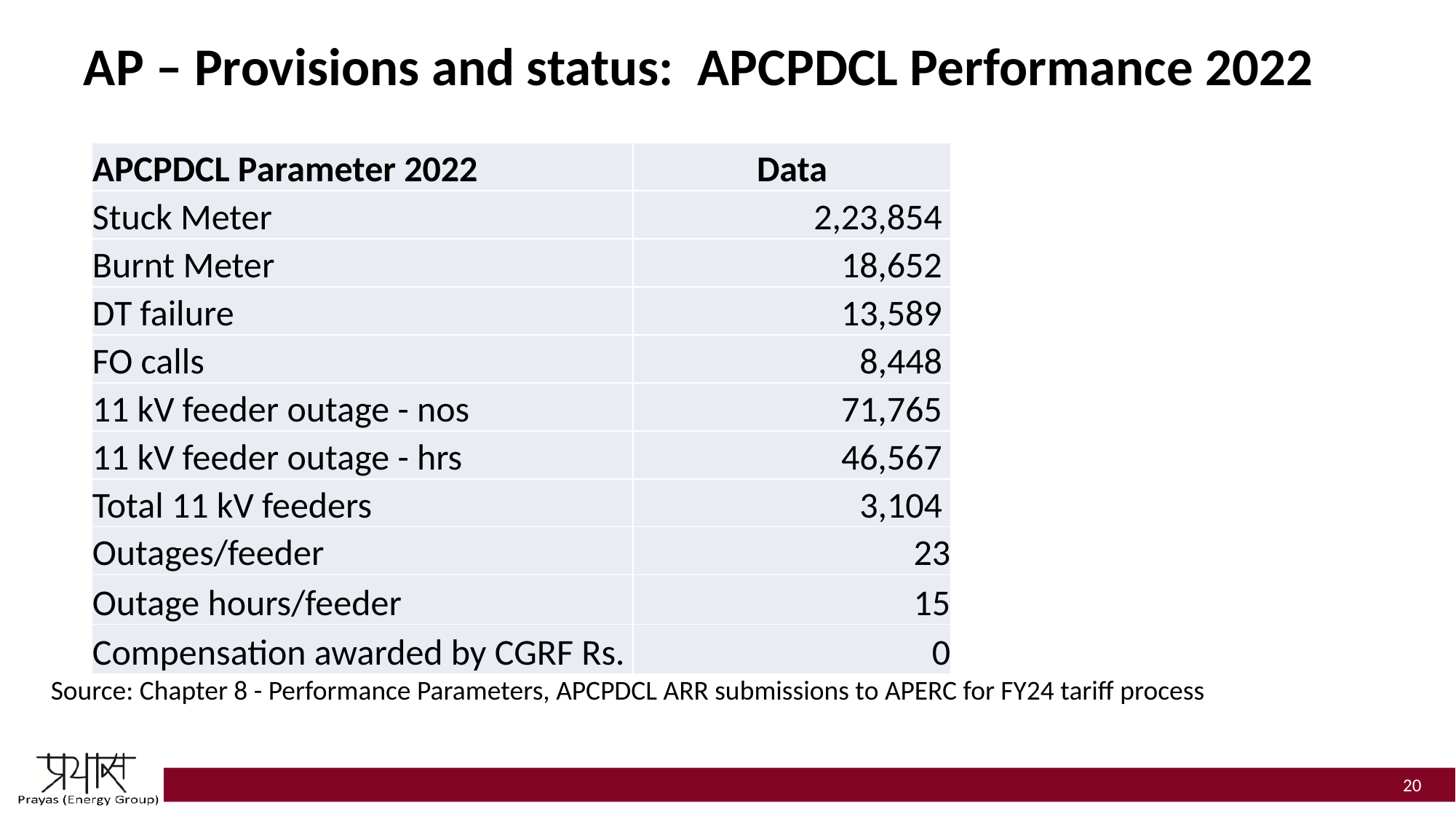

# AP – Provisions and status:  APCPDCL Performance 2022
| APCPDCL Parameter 2022 | Data |
| --- | --- |
| Stuck Meter | 2,23,854 |
| Burnt Meter | 18,652 |
| DT failure | 13,589 |
| FO calls | 8,448 |
| 11 kV feeder outage - nos | 71,765 |
| 11 kV feeder outage - hrs | 46,567 |
| Total 11 kV feeders | 3,104 |
| Outages/feeder | 23 |
| Outage hours/feeder | 15 |
| Compensation awarded by CGRF Rs. | 0 |
Source: Chapter 8 - Performance Parameters, APCPDCL ARR submissions to APERC for FY24 tariff process
20